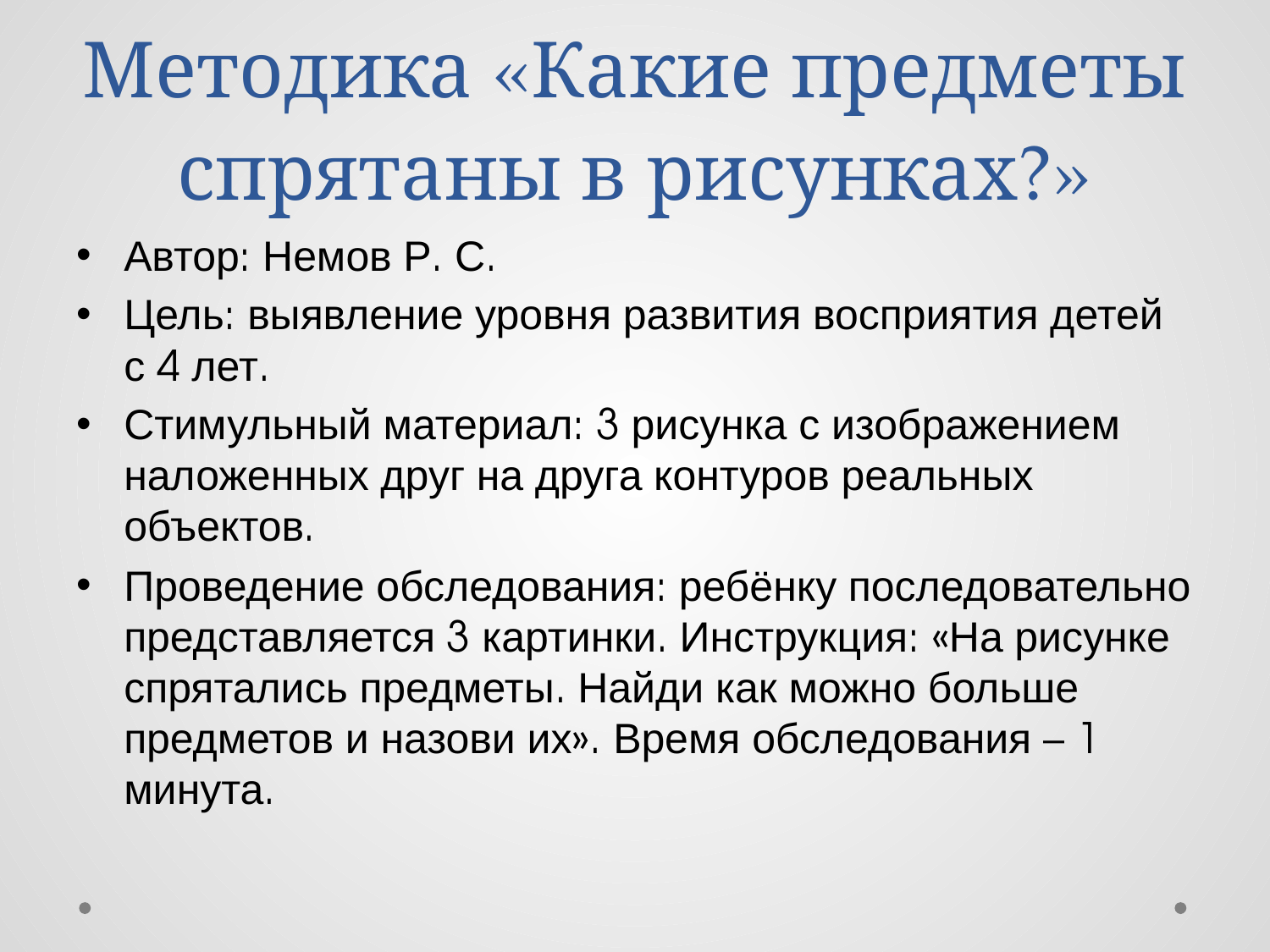

# Методика «Какие предметы спрятаны в рисунках?»
Автор: Немов Р. С.
Цель: выявление уровня развития восприятия детей с 4 лет.
Стимульный материал: 3 рисунка с изображением наложенных друг на друга контуров реальных объектов.
Проведение обследования: ребёнку последовательно представляется 3 картинки. Инструкция: «На рисунке спрятались предметы. Найди как можно больше предметов и назови их». Время обследования – 1 минута.